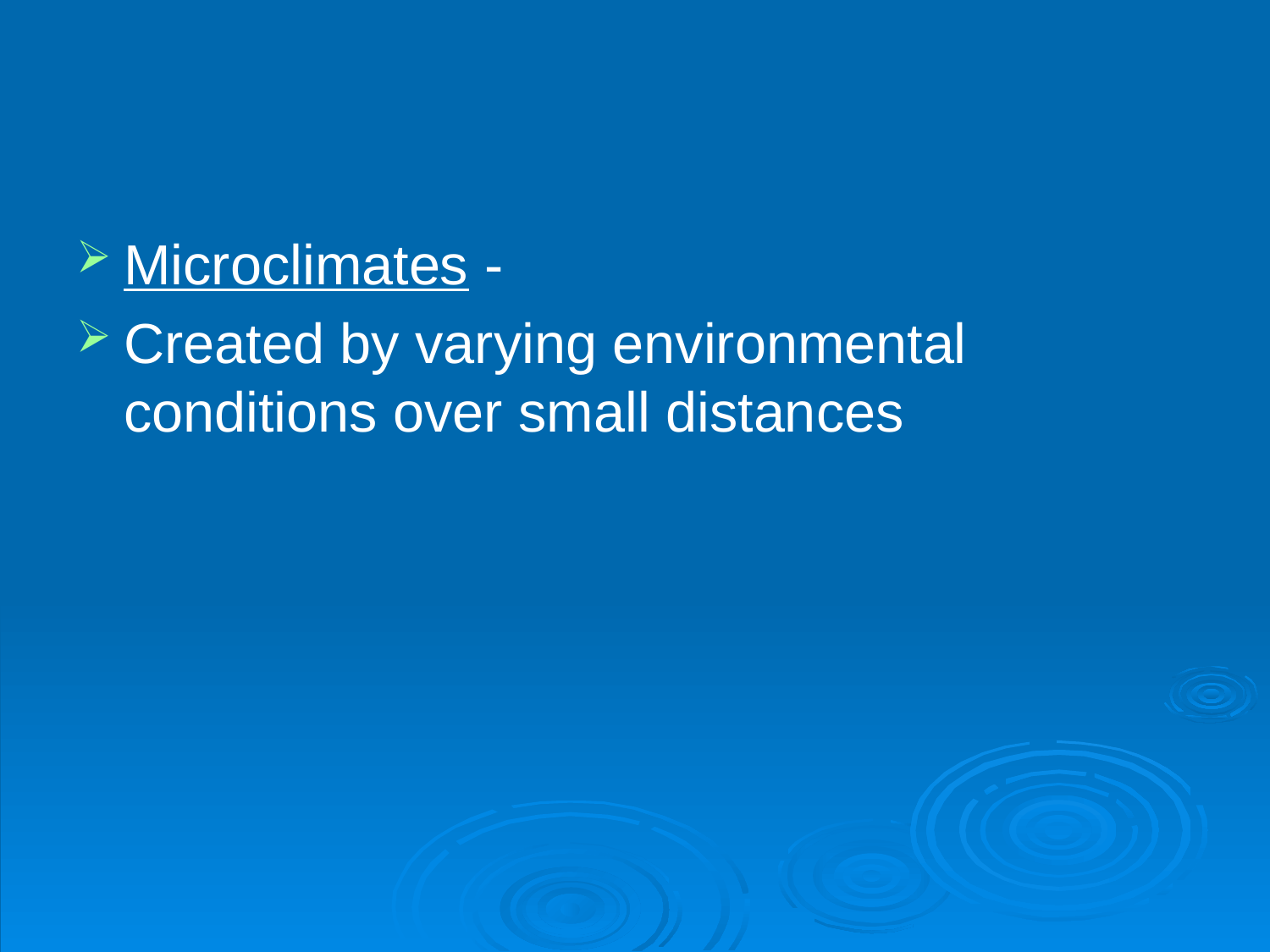

#
Microclimates -
Created by varying environmental conditions over small distances